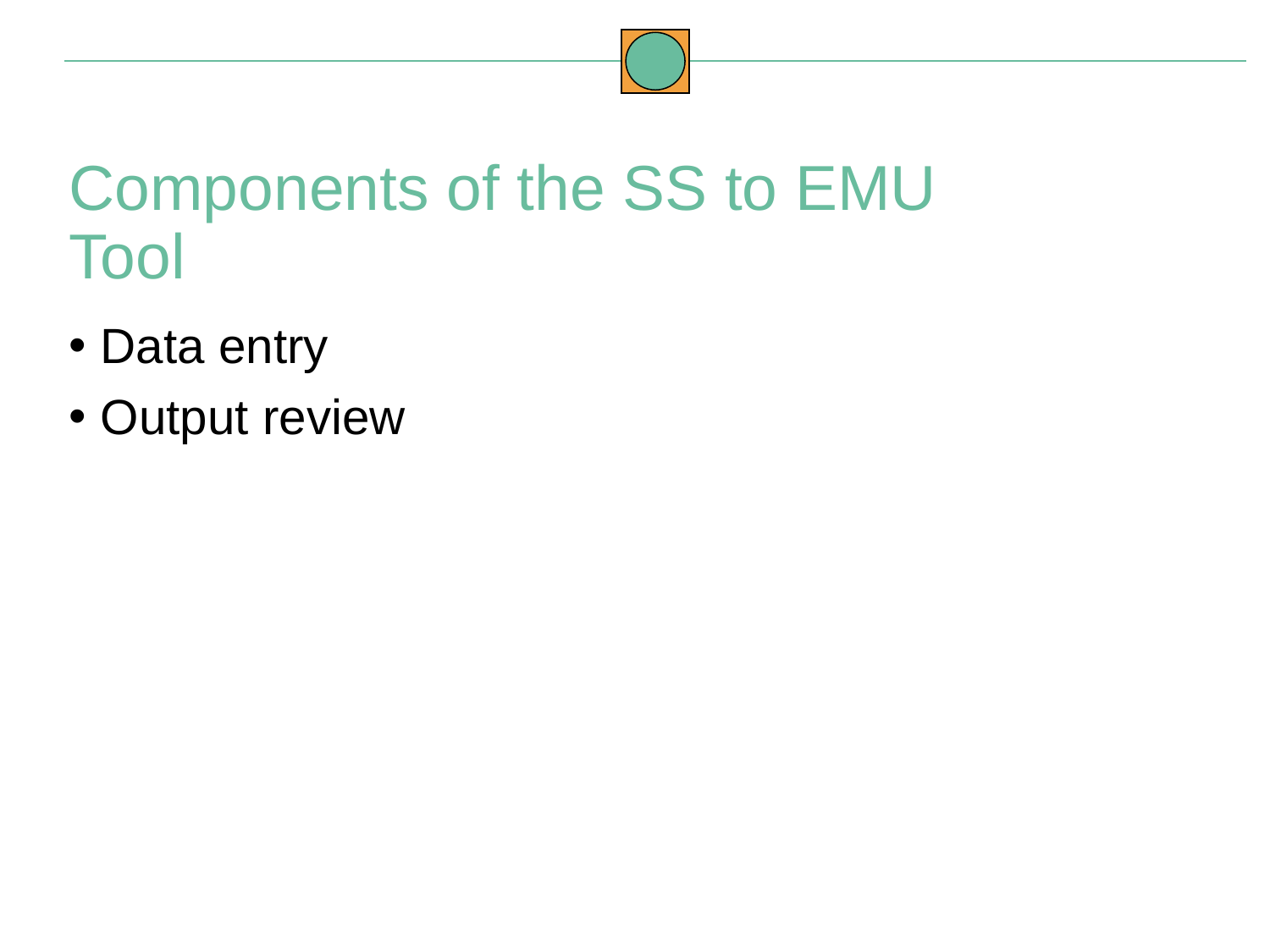

Components of the SS to EMU Tool
Data entry
Output review